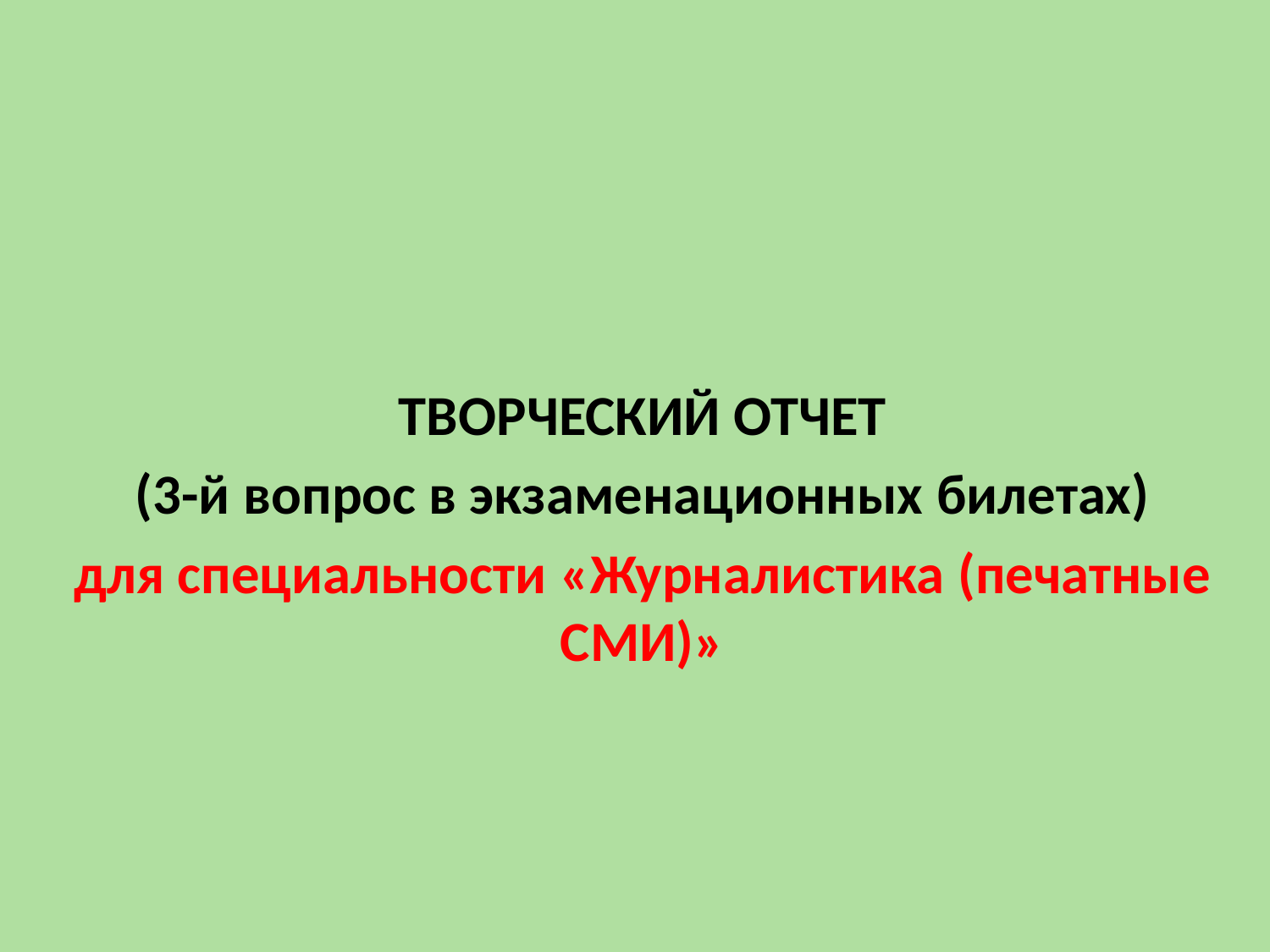

#

ТВОРЧЕСКИЙ ОТЧЕТ
(3-й вопрос в экзаменационных билетах)
для специальности «Журналистика (печатные СМИ)»